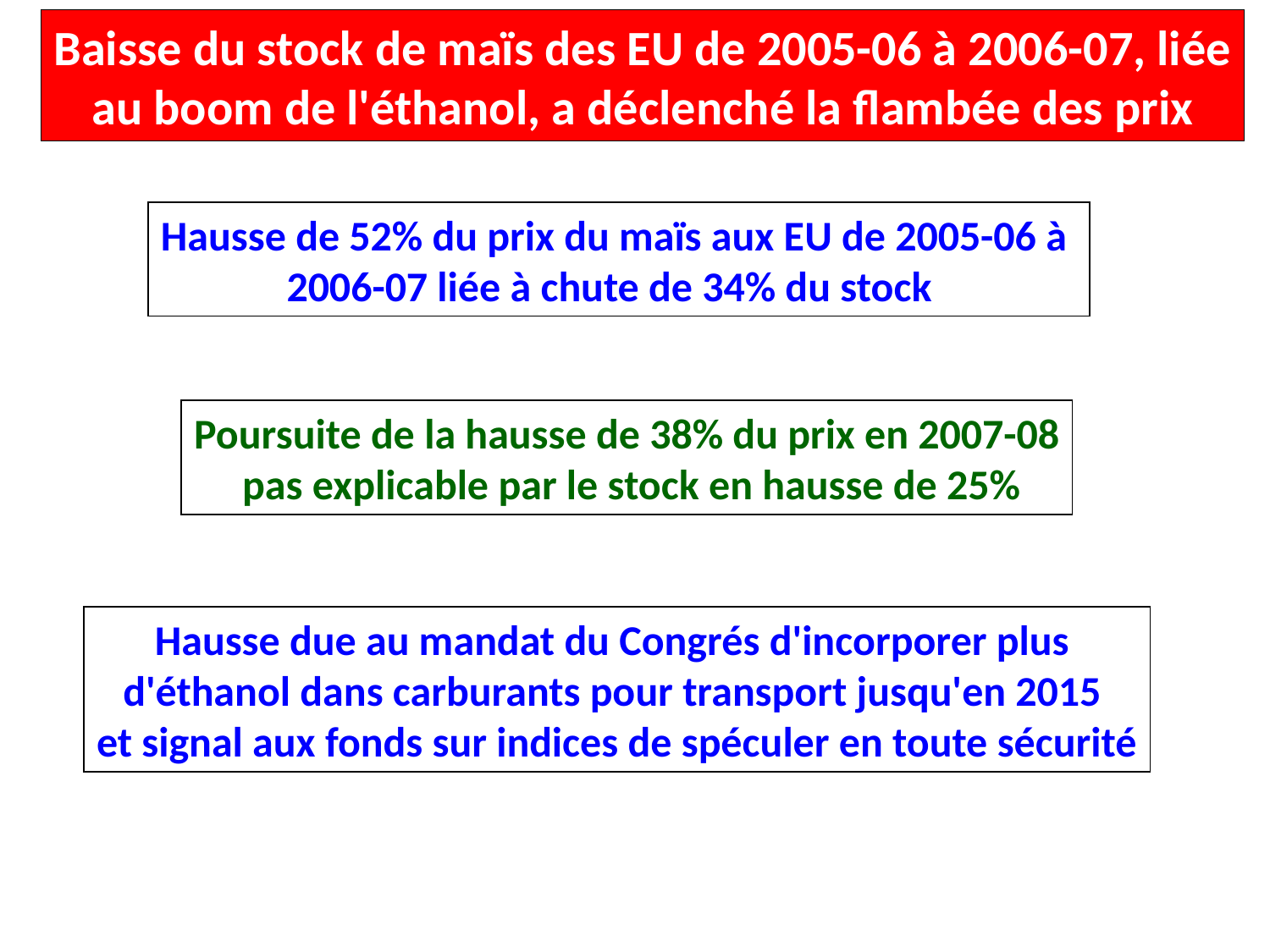

Baisse du stock de maïs des EU de 2005-06 à 2006-07, liée
au boom de l'éthanol, a déclenché la flambée des prix
Hausse de 52% du prix du maïs aux EU de 2005-06 à
2006-07 liée à chute de 34% du stock
Poursuite de la hausse de 38% du prix en 2007-08
 pas explicable par le stock en hausse de 25%
Hausse due au mandat du Congrés d'incorporer plus
d'éthanol dans carburants pour transport jusqu'en 2015
et signal aux fonds sur indices de spéculer en toute sécurité